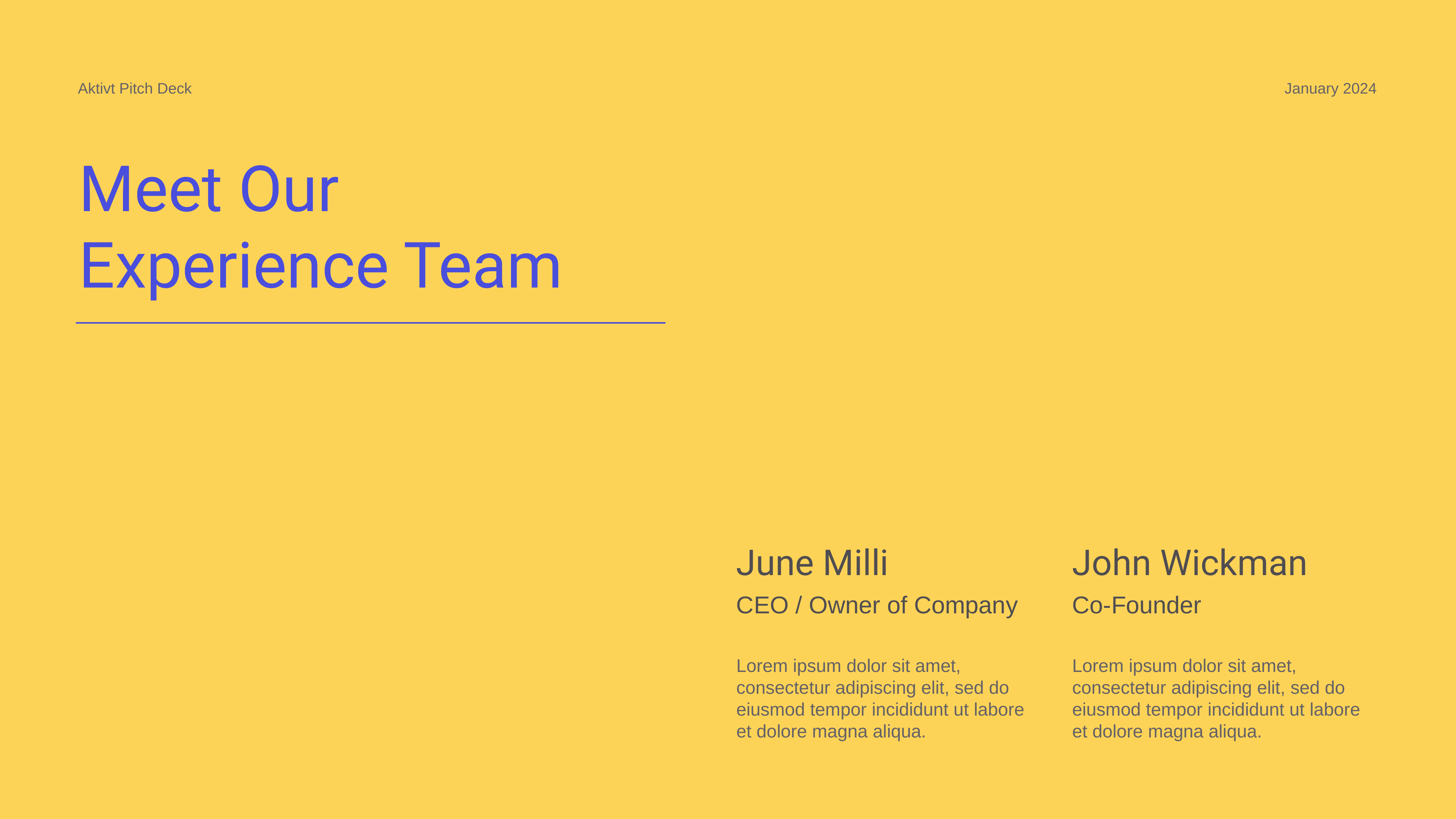

Aktivt Pitch Deck
January 2024
Meet Our Experience Team

June Milli
John Wickman
CEO / Owner of Company
Co-Founder
Lorem ipsum dolor sit amet, consectetur adipiscing elit, sed do eiusmod tempor incididunt ut labore et dolore magna aliqua.
Lorem ipsum dolor sit amet, consectetur adipiscing elit, sed do eiusmod tempor incididunt ut labore et dolore magna aliqua.